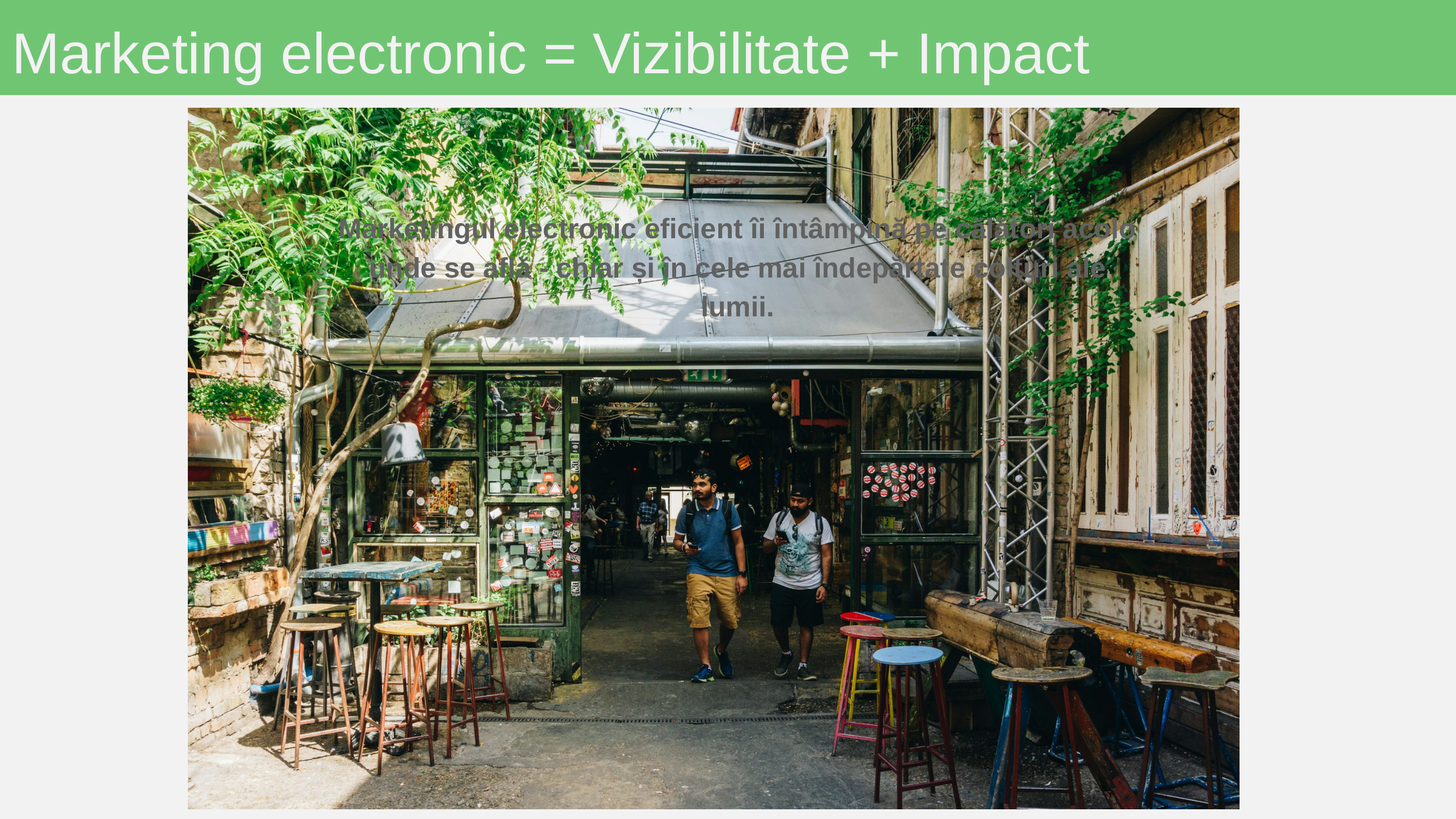

Marketing electronic = Vizibilitate + Impact

Marketingul electronic eficient îi întâmpină pe călători acolo unde se află - chiar și în cele mai îndepărtate colțuri ale lumii.